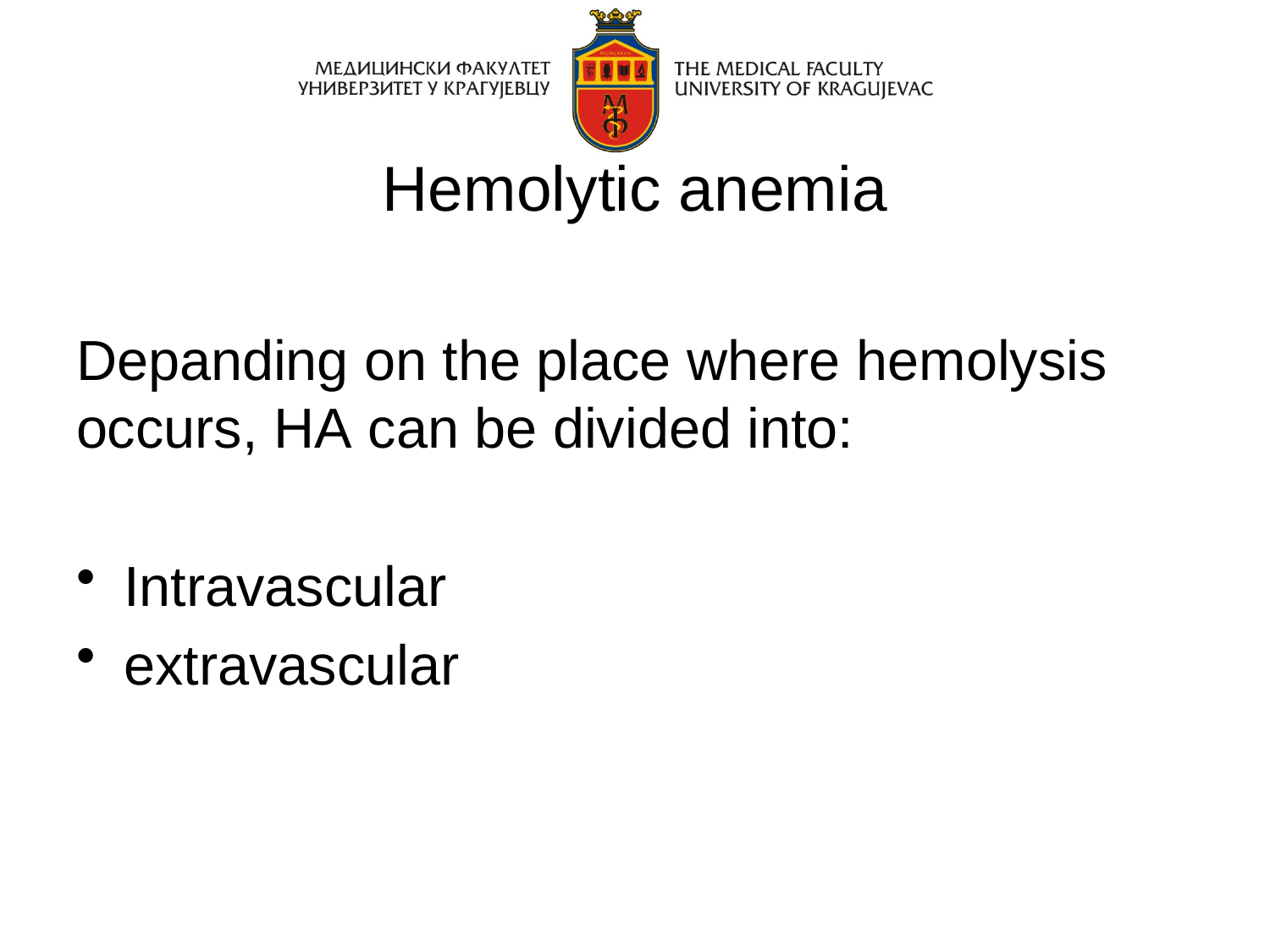

# Hemolytic anemia
Depanding on the place where hemolysis occurs, HA can be divided into:

Intravascular
extravascular